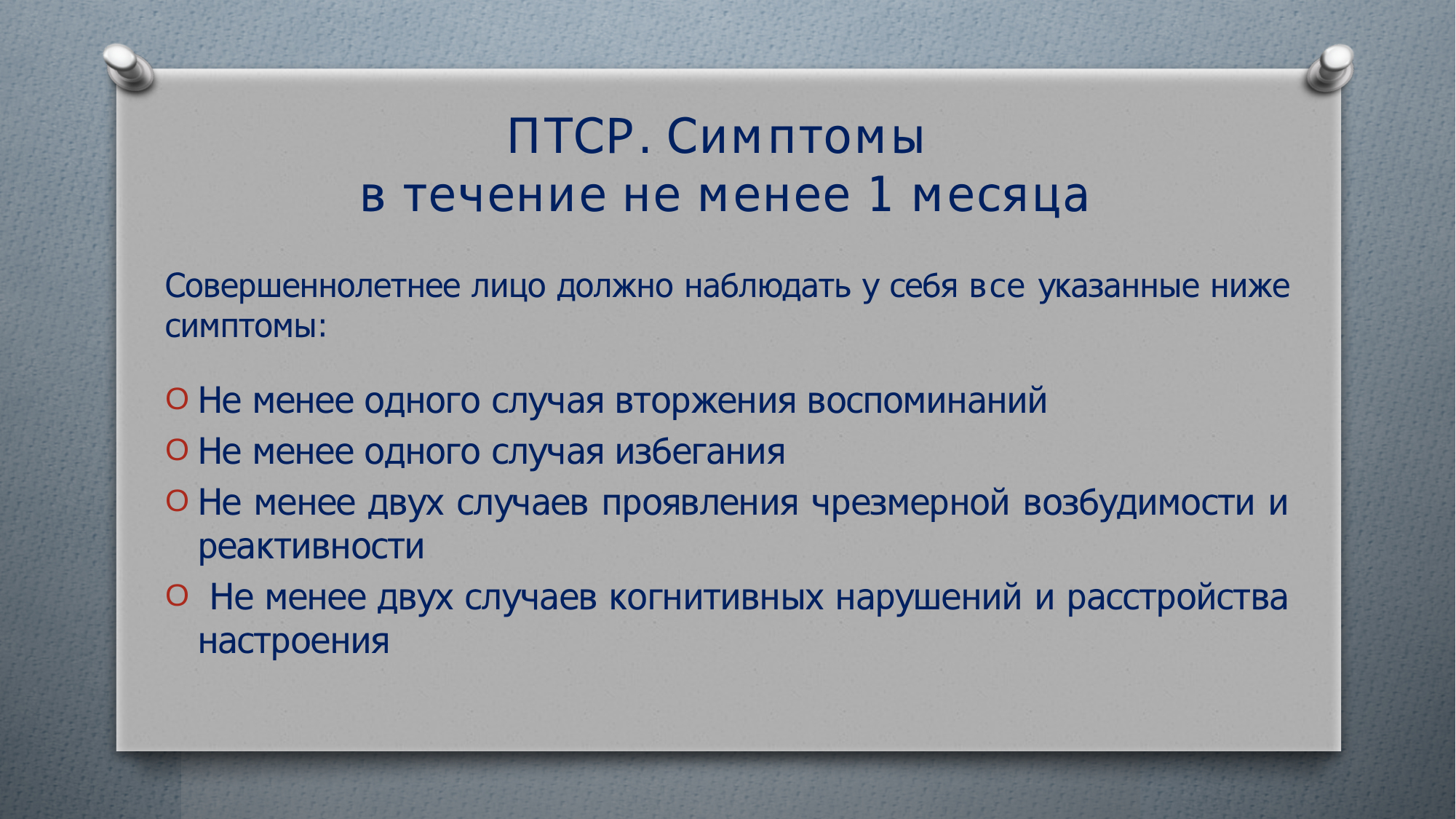

# ПТСР. Симптомы в течение не менее 1 месяца
Совершеннолетнее лицо должно наблюдать у себя все указанные ниже симптомы:

Не менее одного случая вторжения воспоминаний
Не менее одного случая избегания
Не менее двух случаев проявления чрезмерной возбудимости и реактивности
 Не менее двух случаев когнитивных нарушений и расстройства настроения